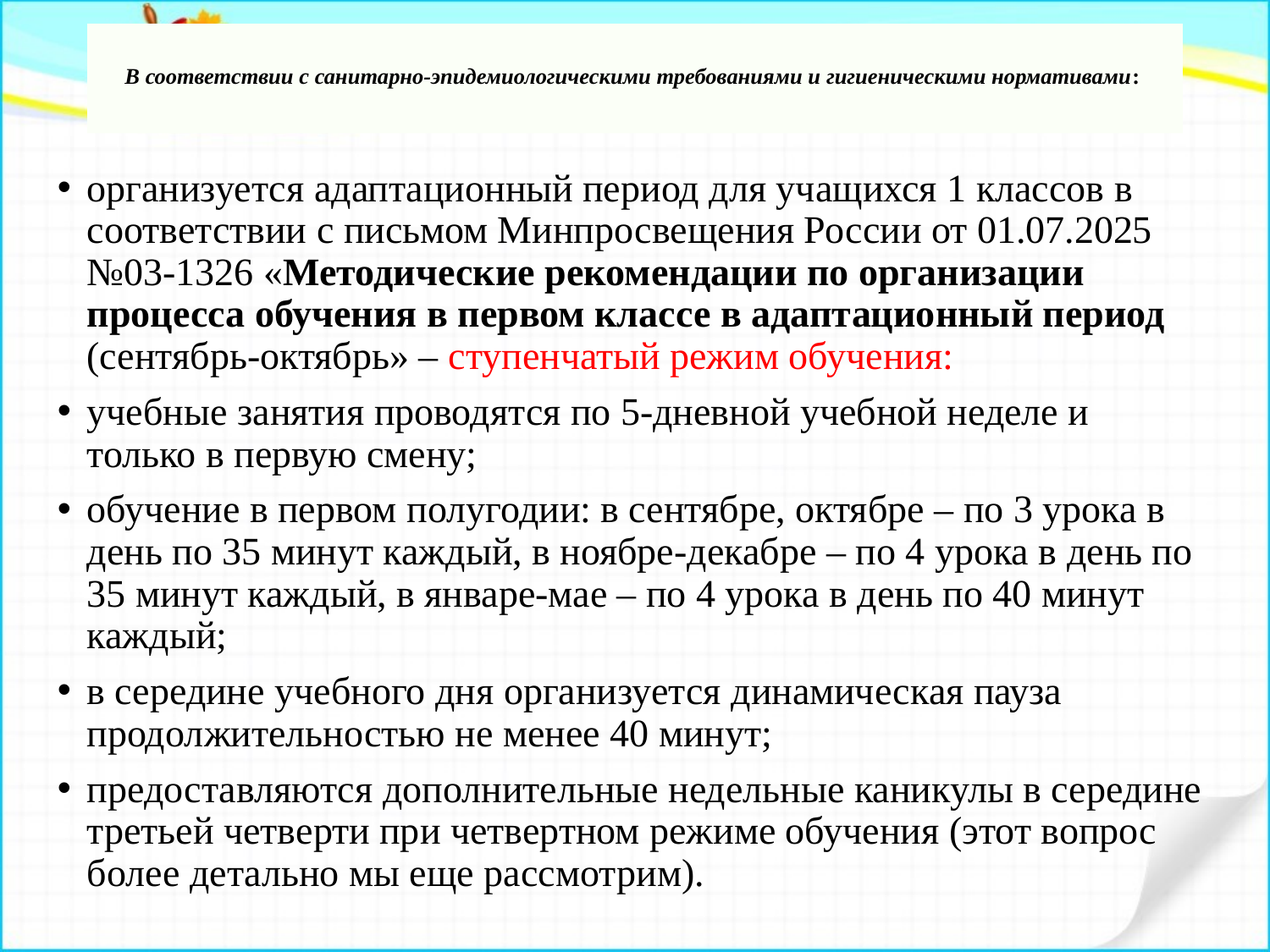

# В соответствии с санитарно-эпидемиологическими требованиями и гигиеническими нормативами:
организуется адаптационный период для учащихся 1 классов в соответствии с письмом Минпросвещения России от 01.07.2025 №03-1326 «Методические рекомендации по организации процесса обучения в первом классе в адаптационный период (сентябрь-октябрь» – ступенчатый режим обучения:
учебные занятия проводятся по 5-дневной учебной неделе и только в первую смену;
обучение в первом полугодии: в сентябре, октябре – по 3 урока в день по 35 минут каждый, в ноябре-декабре – по 4 урока в день по 35 минут каждый, в январе-мае – по 4 урока в день по 40 минут каждый;
в середине учебного дня организуется динамическая пауза продолжительностью не менее 40 минут;
предоставляются дополнительные недельные каникулы в середине третьей четверти при четвертном режиме обучения (этот вопрос более детально мы еще рассмотрим).